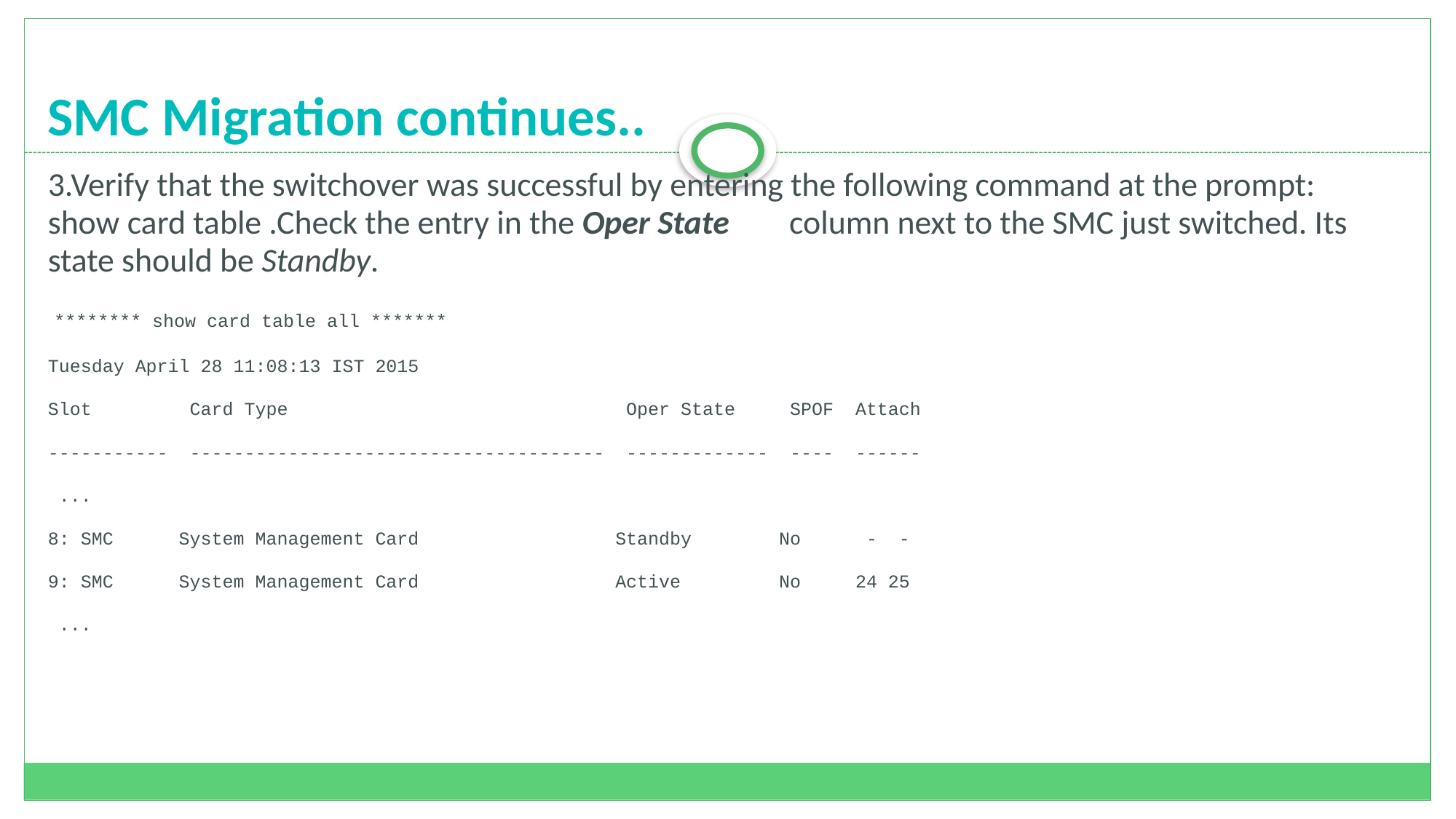

# SMC Migration continues..
3.Verify that the switchover was successful by entering the following command at the prompt: show card table .Check the entry in the Oper State        column next to the SMC just switched. Its state should be Standby.
 ******** show card table all *******
Tuesday April 28 11:08:13 IST 2015
Slot         Card Type                               Oper State     SPOF  Attach
-----------  --------------------------------------  -------------  ----  ------
 ...
8: SMC      System Management Card                  Standby        No      -  -
9: SMC      System Management Card                  Active         No     24 25
 ...